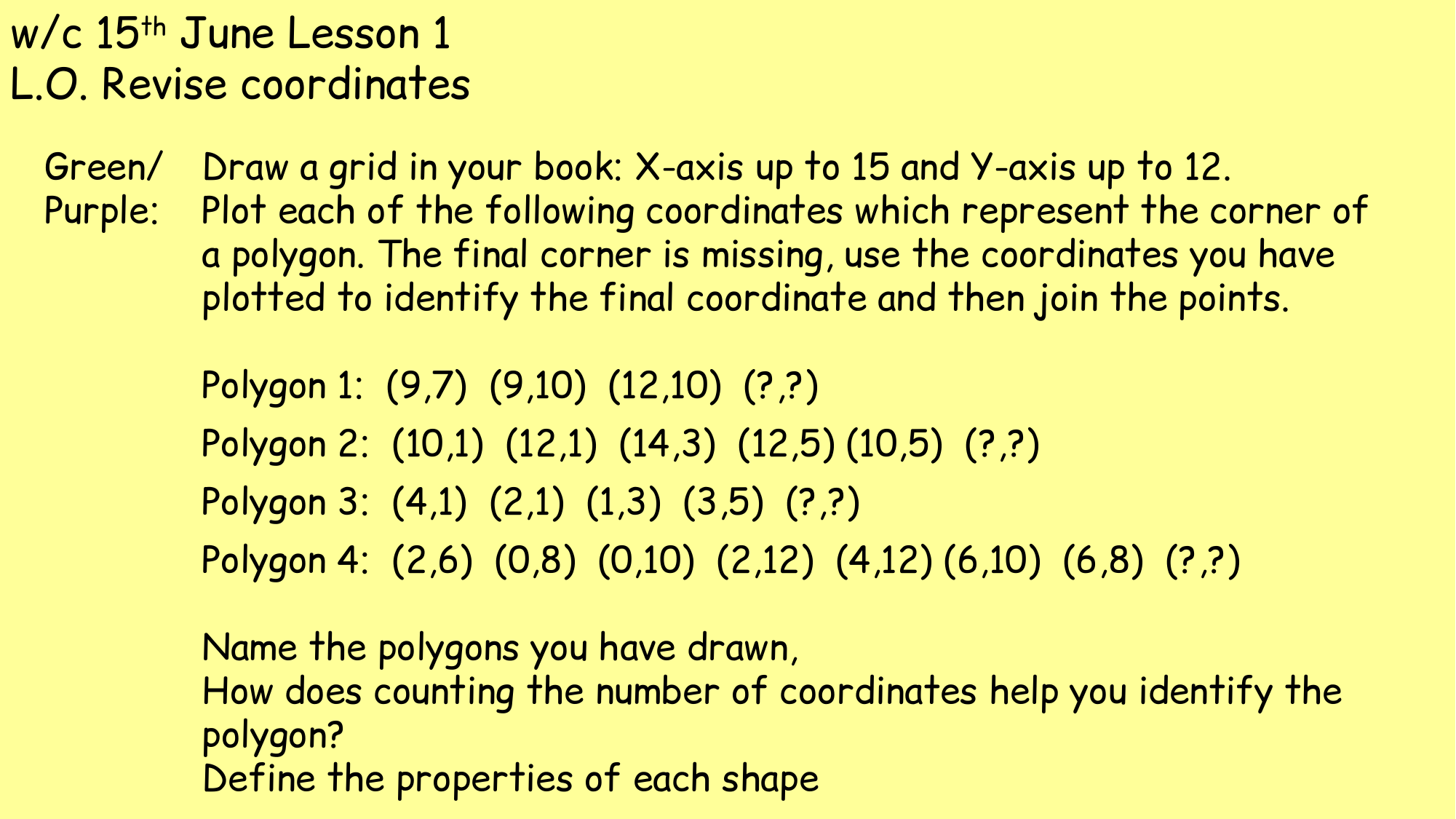

w/c 15th June Lesson 1
L.O. Revise coordinates
Green/
Purple:
Draw a grid in your book: X-axis up to 15 and Y-axis up to 12.
Plot each of the following coordinates which represent the corner of a polygon. The final corner is missing, use the coordinates you have plotted to identify the final coordinate and then join the points.

Polygon 1:  (9,7)  (9,10)  (12,10)  (?,?)

Polygon 2:  (10,1)  (12,1)  (14,3)  (12,5) (10,5)  (?,?)

Polygon 3:  (4,1)  (2,1)  (1,3)  (3,5)  (?,?)

Polygon 4:  (2,6)  (0,8)  (0,10)  (2,12)  (4,12) (6,10)  (6,8)  (?,?)

Name the polygons you have drawn,
How does counting the number of coordinates help you identify the polygon?
Define the properties of each shape